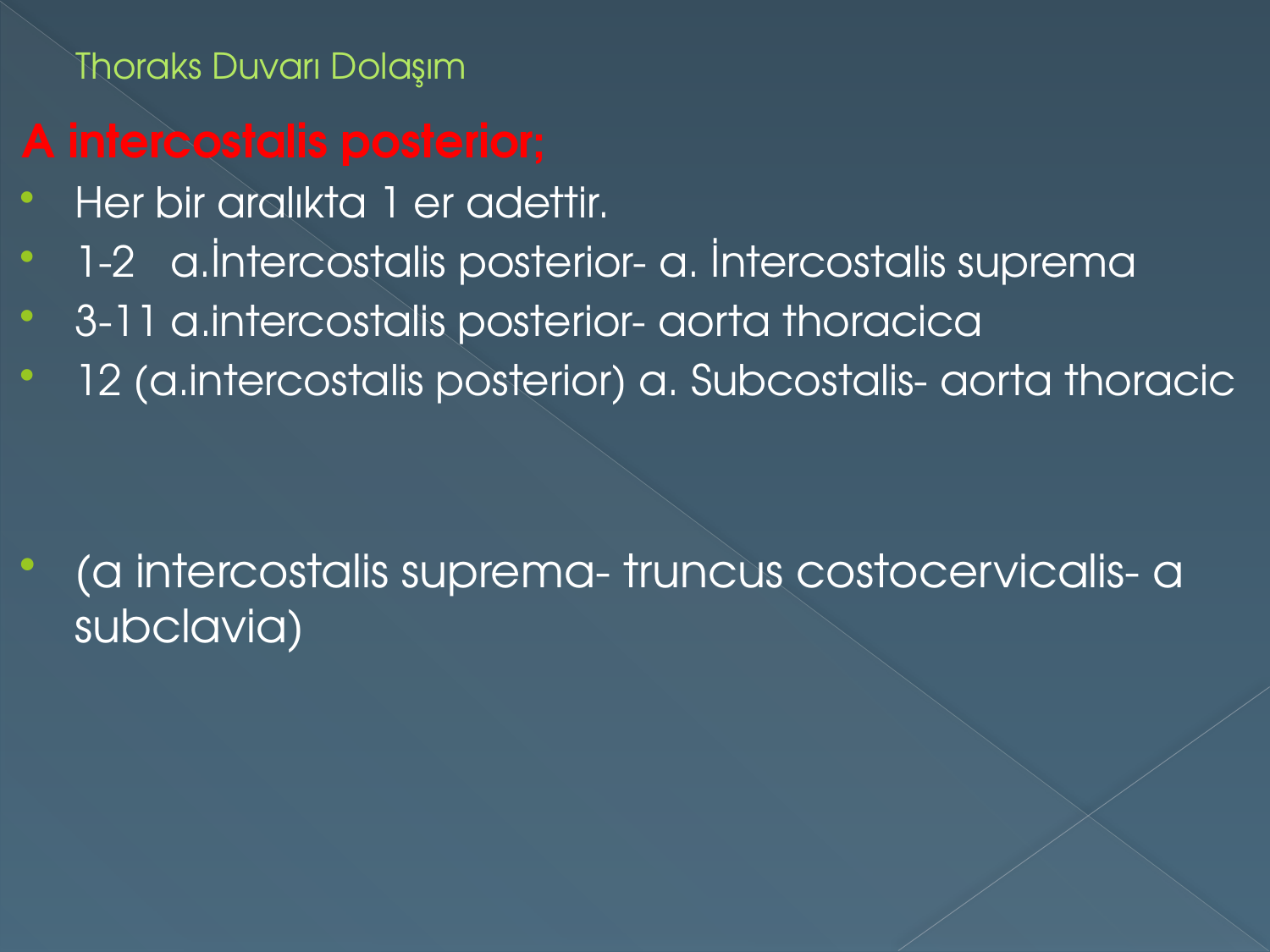

Thoraks Duvarı Dolaşım
A intercostalis posterior;
Her bir aralıkta 1 er adettir.
1-2   a.İntercostalis posterior- a. İntercostalis suprema
3-11 a.intercostalis posterior- aorta thoracica
12 (a.intercostalis posterior) a. Subcostalis- aorta thoracic

(a intercostalis suprema- truncus costocervicalis- a subclavia)